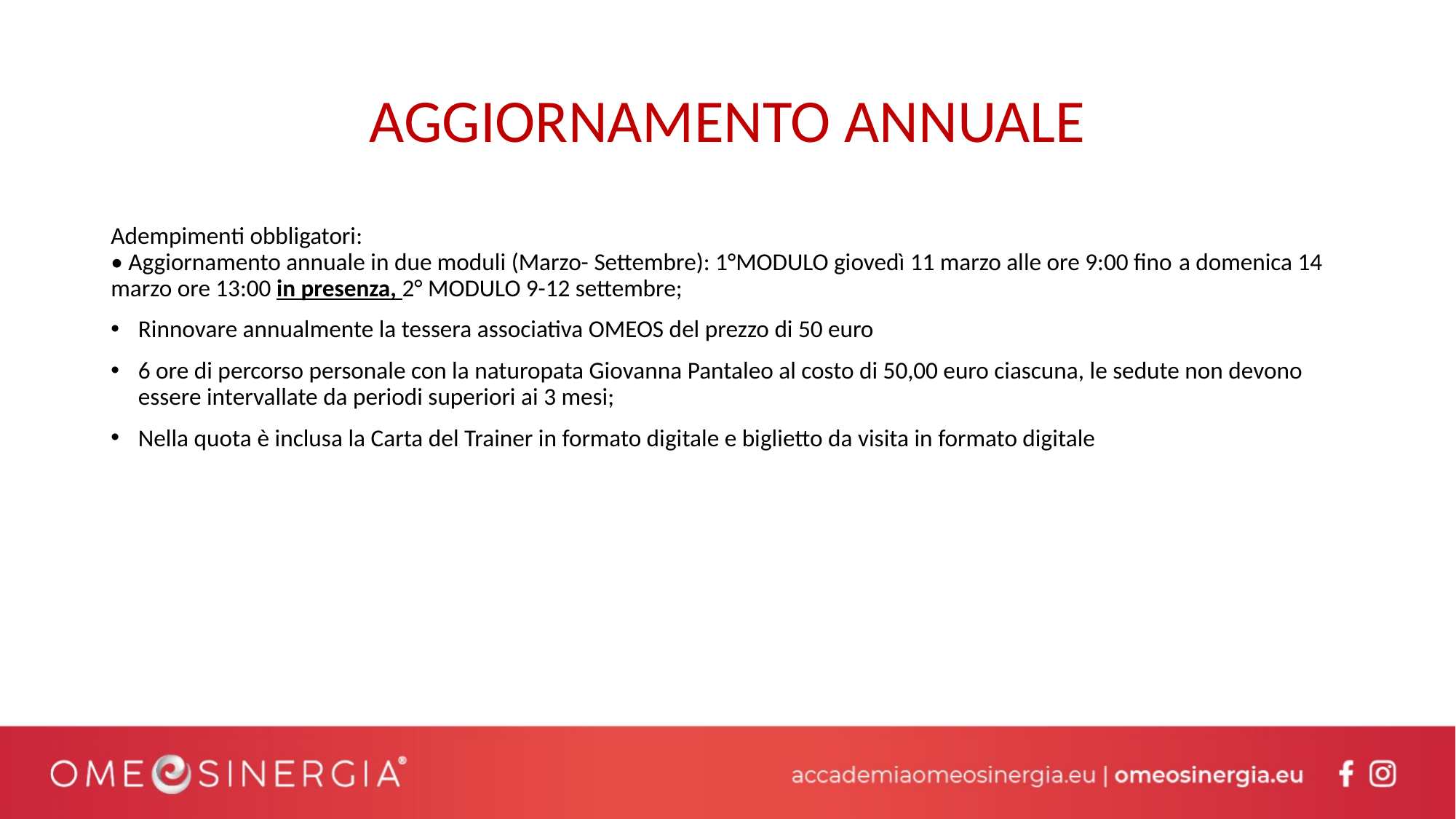

# AGGIORNAMENTO ANNUALE
Adempimenti obbligatori:
• Aggiornamento annuale in due moduli (Marzo- Settembre): 1°MODULO giovedì 11 marzo alle ore 9:00 fino a domenica 14 marzo ore 13:00 in presenza, 2° MODULO 9-12 settembre;
Rinnovare annualmente la tessera associativa OMEOS del prezzo di 50 euro
6 ore di percorso personale con la naturopata Giovanna Pantaleo al costo di 50,00 euro ciascuna, le sedute non devono essere intervallate da periodi superiori ai 3 mesi;
Nella quota è inclusa la Carta del Trainer in formato digitale e biglietto da visita in formato digitale